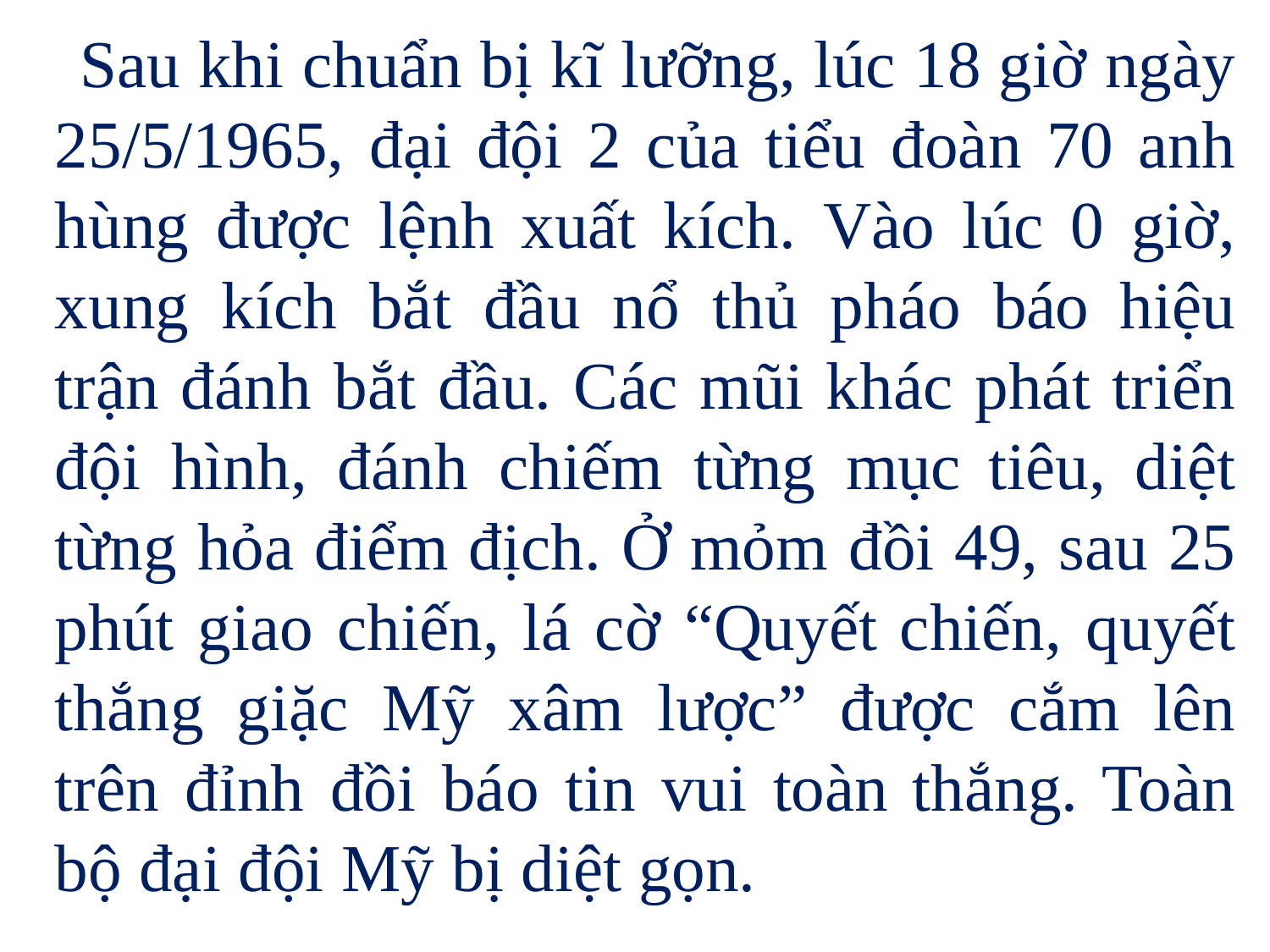

Sau khi chuẩn bị kĩ lưỡng, lúc 18 giờ ngày 25/5/1965, đại đội 2 của tiểu đoàn 70 anh hùng được lệnh xuất kích. Vào lúc 0 giờ, xung kích bắt đầu nổ thủ pháo báo hiệu trận đánh bắt đầu. Các mũi khác phát triển đội hình, đánh chiếm từng mục tiêu, diệt từng hỏa điểm địch. Ở mỏm đồi 49, sau 25 phút giao chiến, lá cờ “Quyết chiến, quyết thắng giặc Mỹ xâm lược” được cắm lên trên đỉnh đồi báo tin vui toàn thắng. Toàn bộ đại đội Mỹ bị diệt gọn.